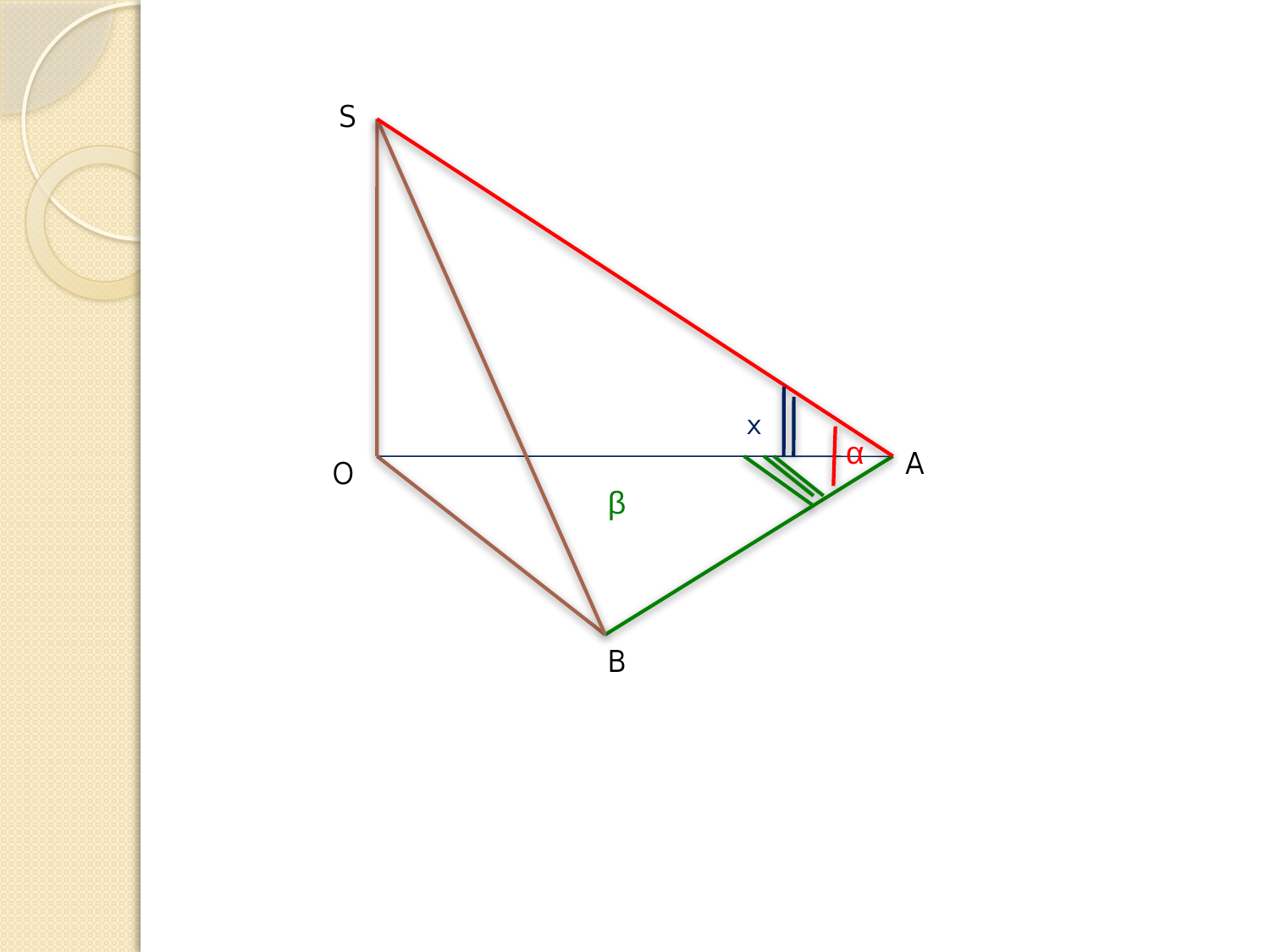

S
x
α
A
O
β
B